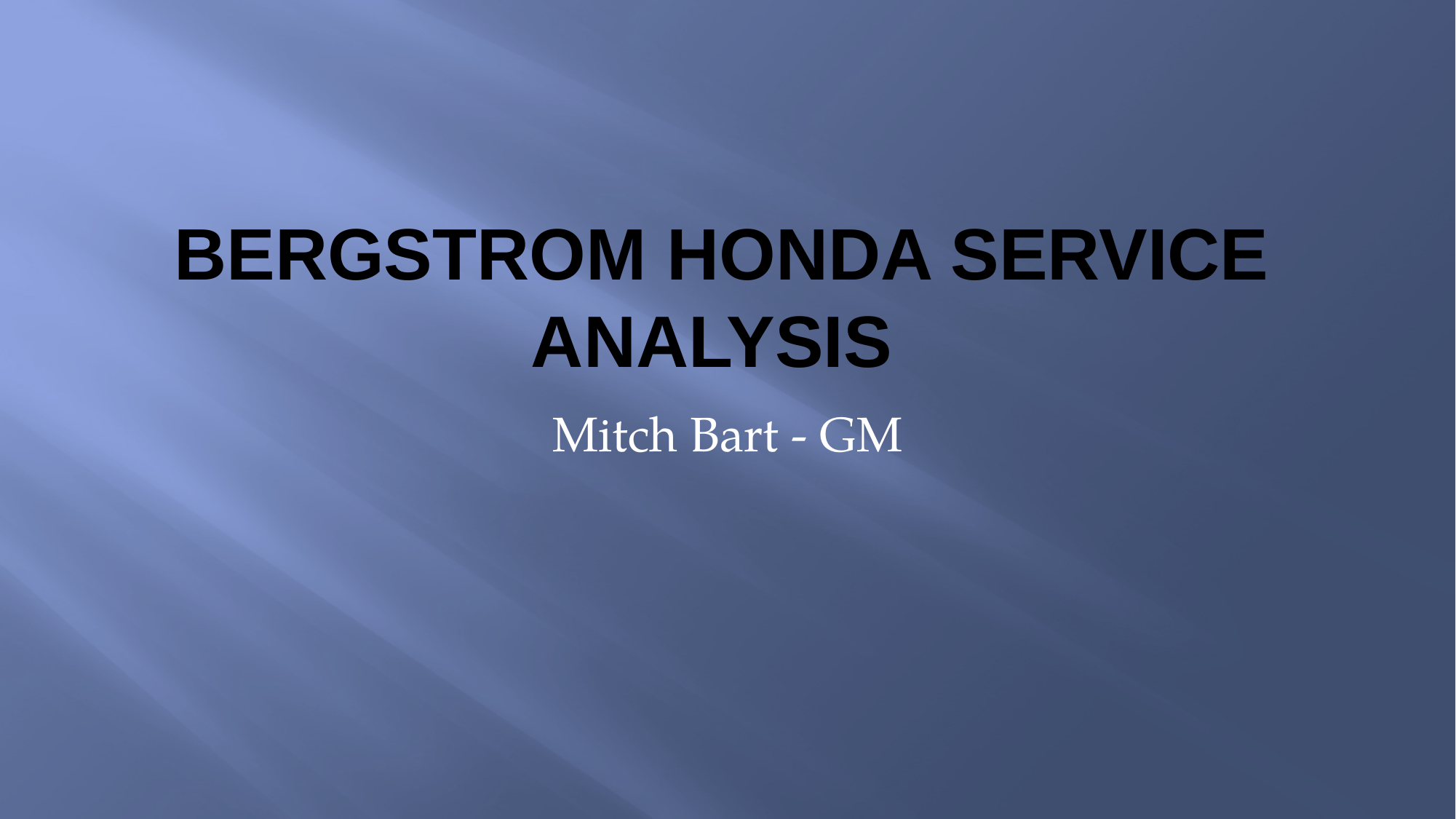

# Bergstrom Honda Service Analysis
Mitch Bart - GM